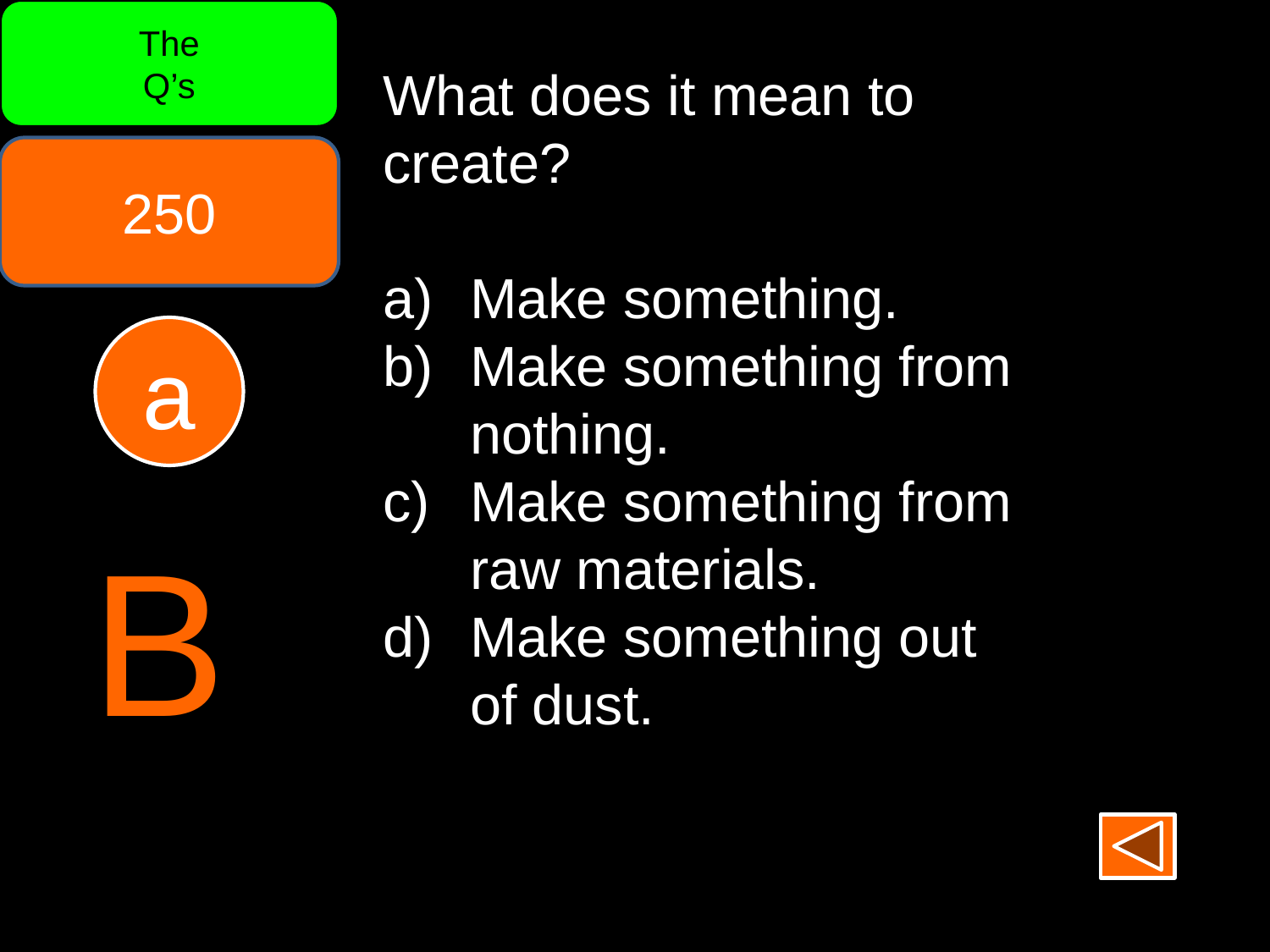

The
Q’s
What does it mean to
create?

 Make something.
 Make something from
 nothing.
 Make something from
 raw materials.
 Make something out
 of dust.

250
a
B